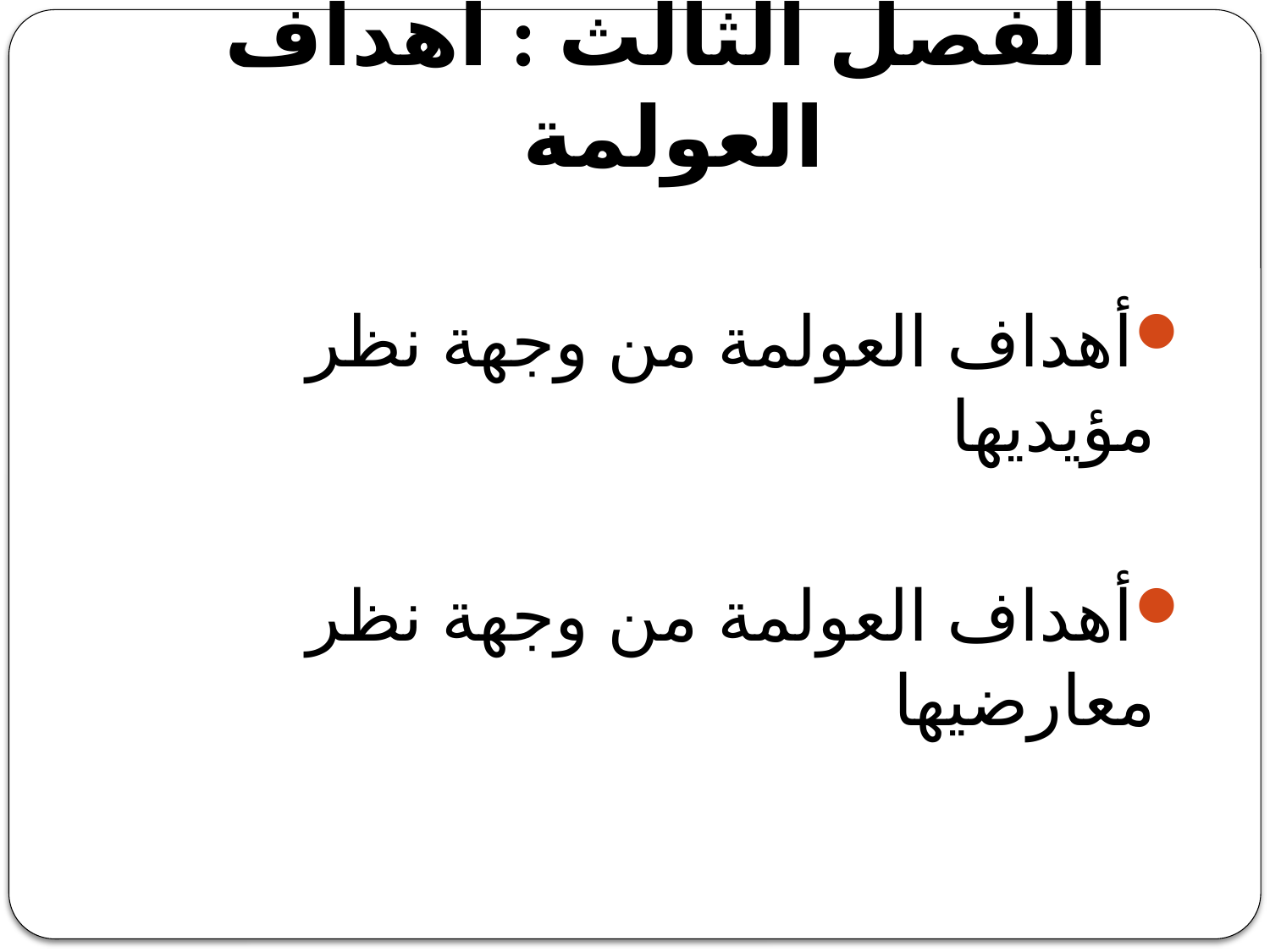

# الفصل الثالث : أهداف العولمة
أهداف العولمة من وجهة نظر مؤيديها

أهداف العولمة من وجهة نظر معارضيها